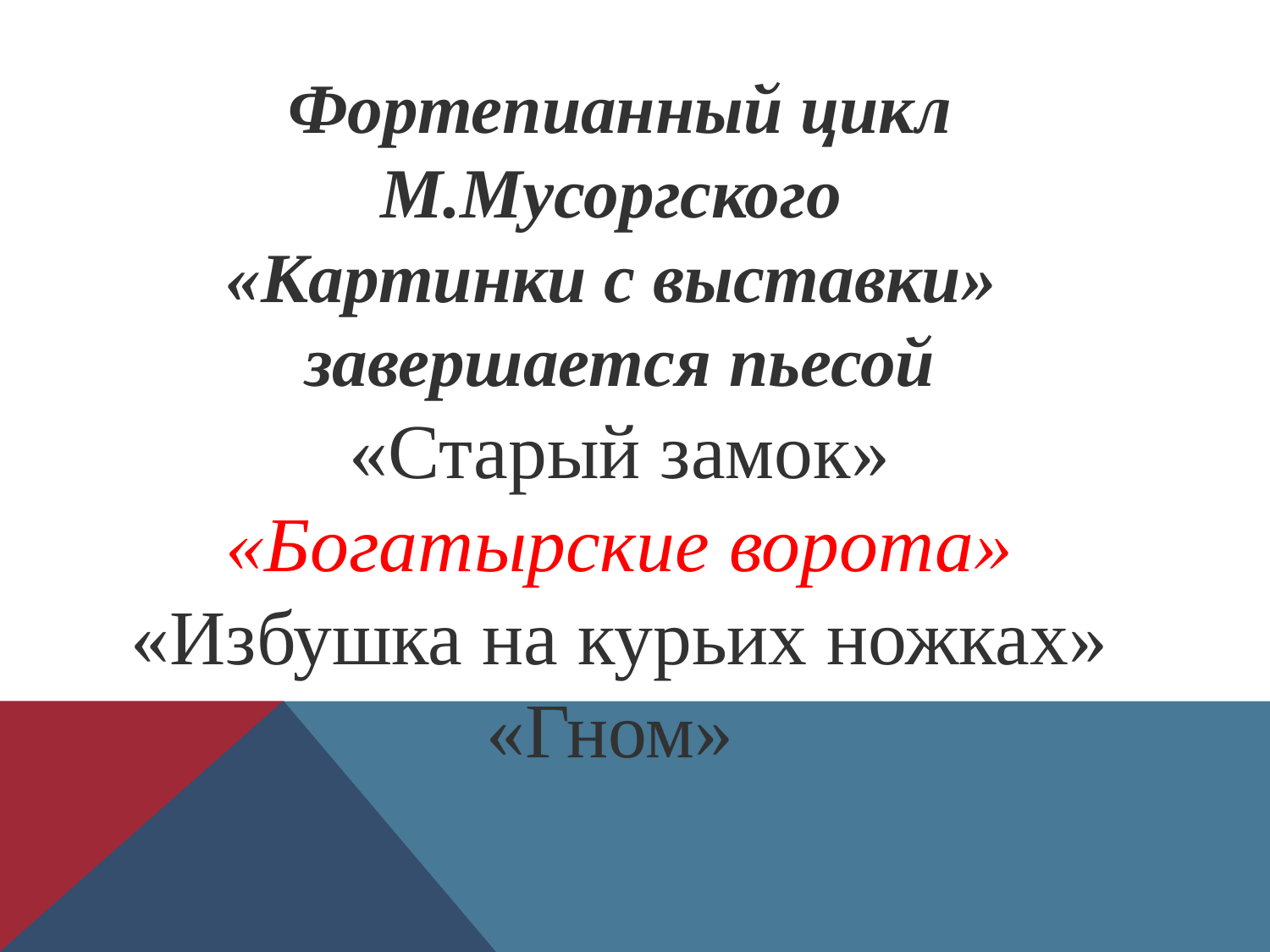

Фортепианный цикл М.Мусоргского
«Картинки с выставки»
завершается пьесой
«Старый замок»
«Богатырские ворота»
«Избушка на курьих ножках»
«Гном»